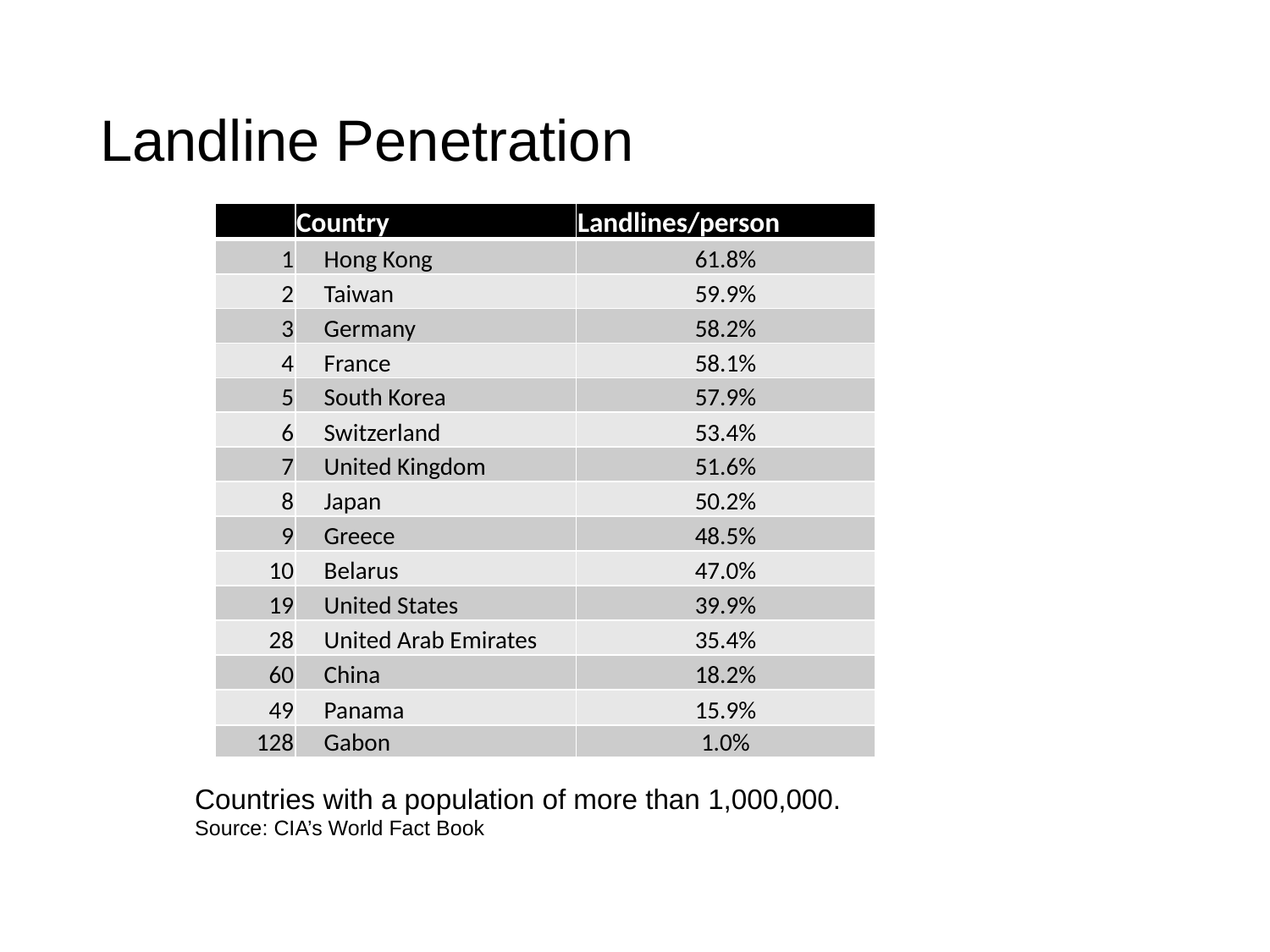

# Landline Penetration
|  | Country | Landlines/person |
| --- | --- | --- |
| 1 | Hong Kong | 61.8% |
| 2 | Taiwan | 59.9% |
| 3 | Germany | 58.2% |
| 4 | France | 58.1% |
| 5 | South Korea | 57.9% |
| 6 | Switzerland | 53.4% |
| 7 | United Kingdom | 51.6% |
| 8 | Japan | 50.2% |
| 9 | Greece | 48.5% |
| 10 | Belarus | 47.0% |
| 19 | United States | 39.9% |
| 28 | United Arab Emirates | 35.4% |
| 60 | China | 18.2% |
| 49 | Panama | 15.9% |
| 128 | Gabon | 1.0% |
Countries with a population of more than 1,000,000.
Source: CIA’s World Fact Book